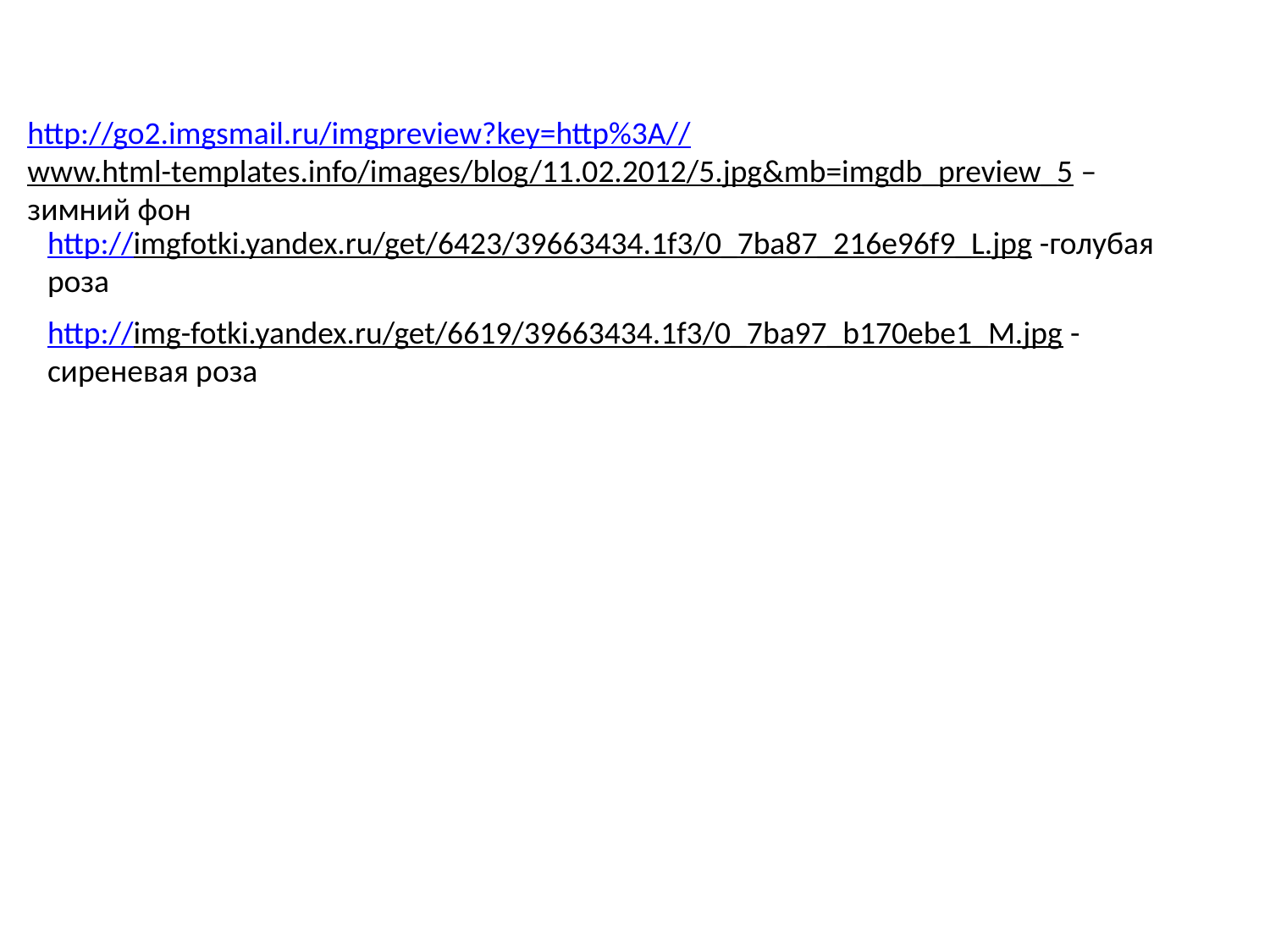

http://go2.imgsmail.ru/imgpreview?key=http%3A//www.html-templates.info/images/blog/11.02.2012/5.jpg&mb=imgdb_preview_5 – зимний фон
http://imgfotki.yandex.ru/get/6423/39663434.1f3/0_7ba87_216e96f9_L.jpg -голубая роза
http://img-fotki.yandex.ru/get/6619/39663434.1f3/0_7ba97_b170ebe1_M.jpg - сиреневая роза